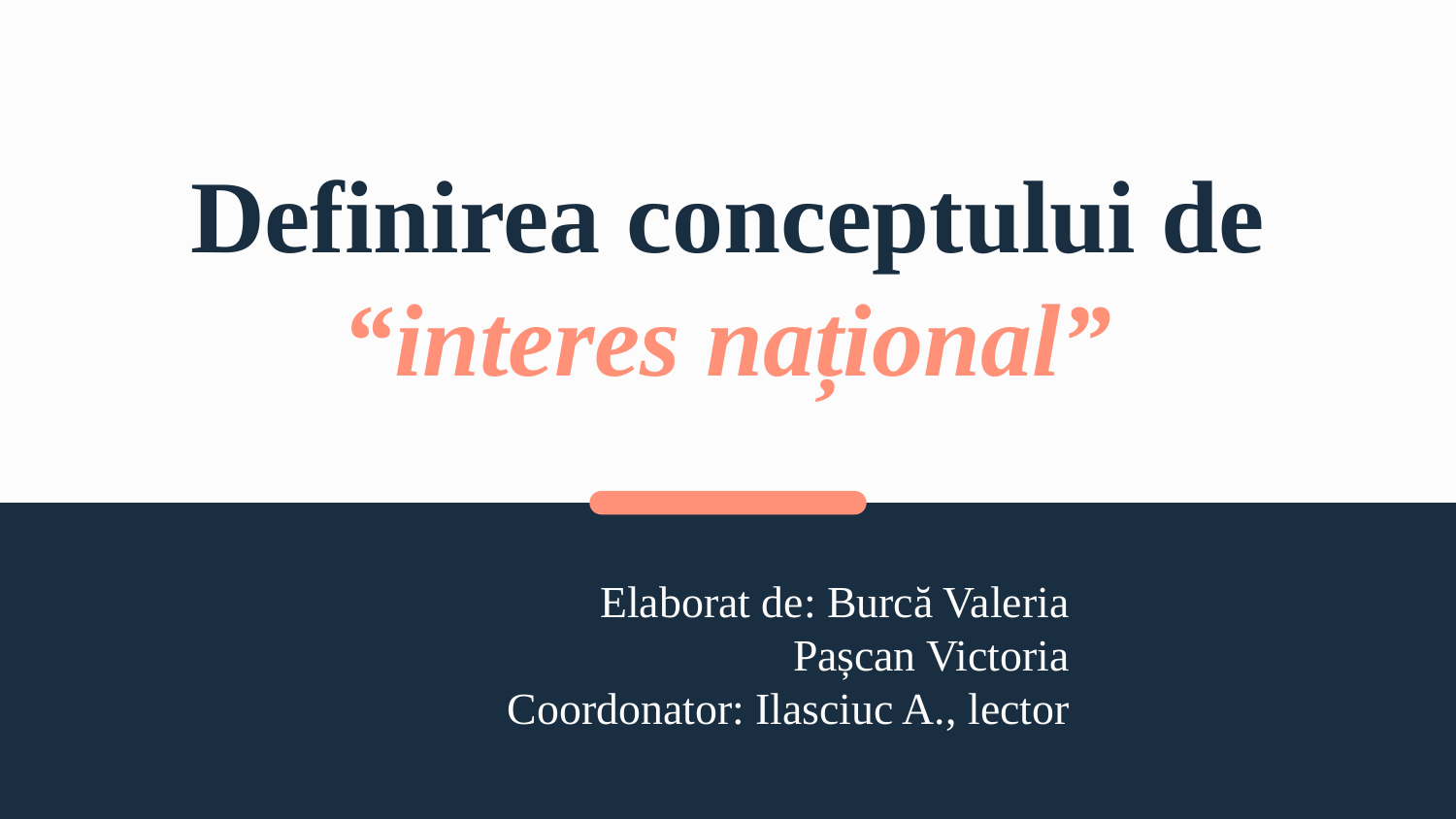

Definirea conceptului de “interes național”
Elaborat de: Burcă Valeria
Pașcan Victoria
Coordonator: Ilasciuc A., lector